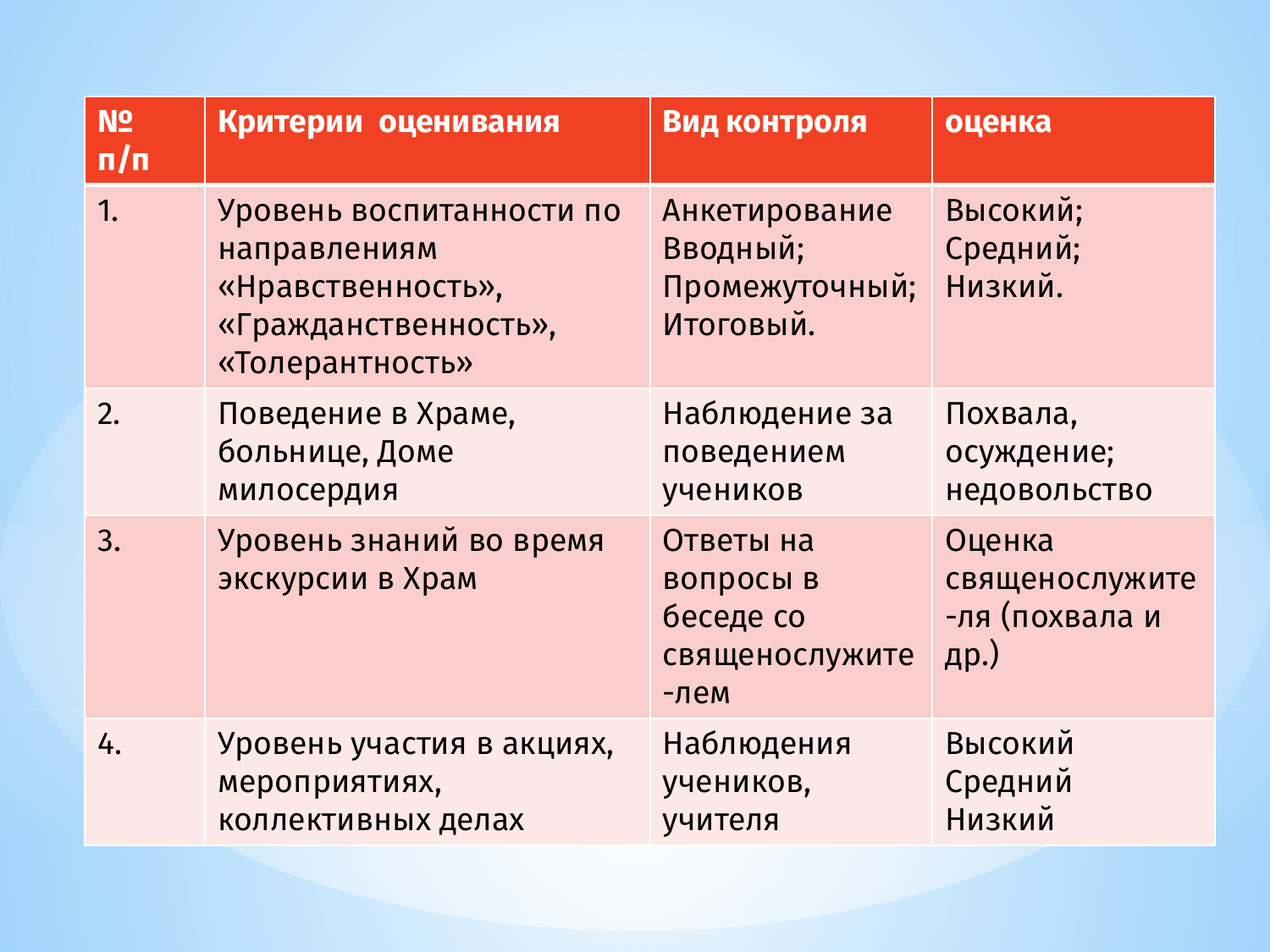

#
| № п/п | Критерии оценивания | Вид контроля | оценка |
| --- | --- | --- | --- |
| 1. | Уровень воспитанности по направлениям «Нравственность», «Гражданственность», «Толерантность» | Анкетирование Вводный; Промежуточный; Итоговый. | Высокий; Средний; Низкий. |
| 2. | Поведение в Храме, больнице, Доме милосердия | Наблюдение за поведением учеников | Похвала, осуждение; недовольство |
| 3. | Уровень знаний во время экскурсии в Храм | Ответы на вопросы в беседе со священослужите-лем | Оценка священослужите-ля (похвала и др.) |
| 4. | Уровень участия в акциях, мероприятиях, коллективных делах | Наблюдения учеников, учителя | Высокий Средний Низкий |